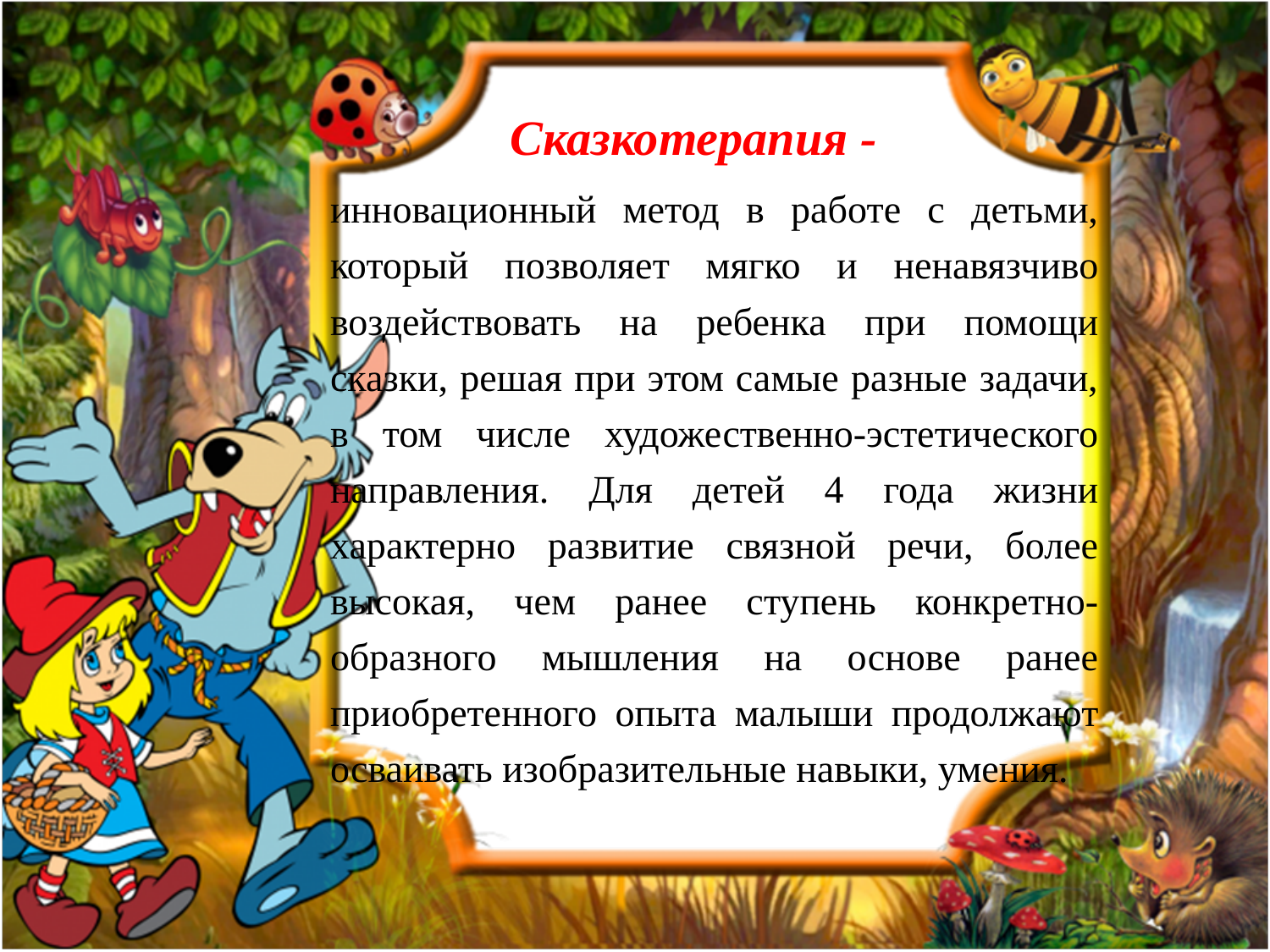

# Сказкотерапия -
инновационный метод в работе с детьми, который позволяет мягко и ненавязчиво воздействовать на ребенка при помощи сказки, решая при этом самые разные задачи, в том числе художественно-эстетического направления. Для детей 4 года жизни характерно развитие связной речи, более высокая, чем ранее ступень конкретно-образного мышления на основе ранее приобретенного опыта малыши продолжают осваивать изобразительные навыки, умения.